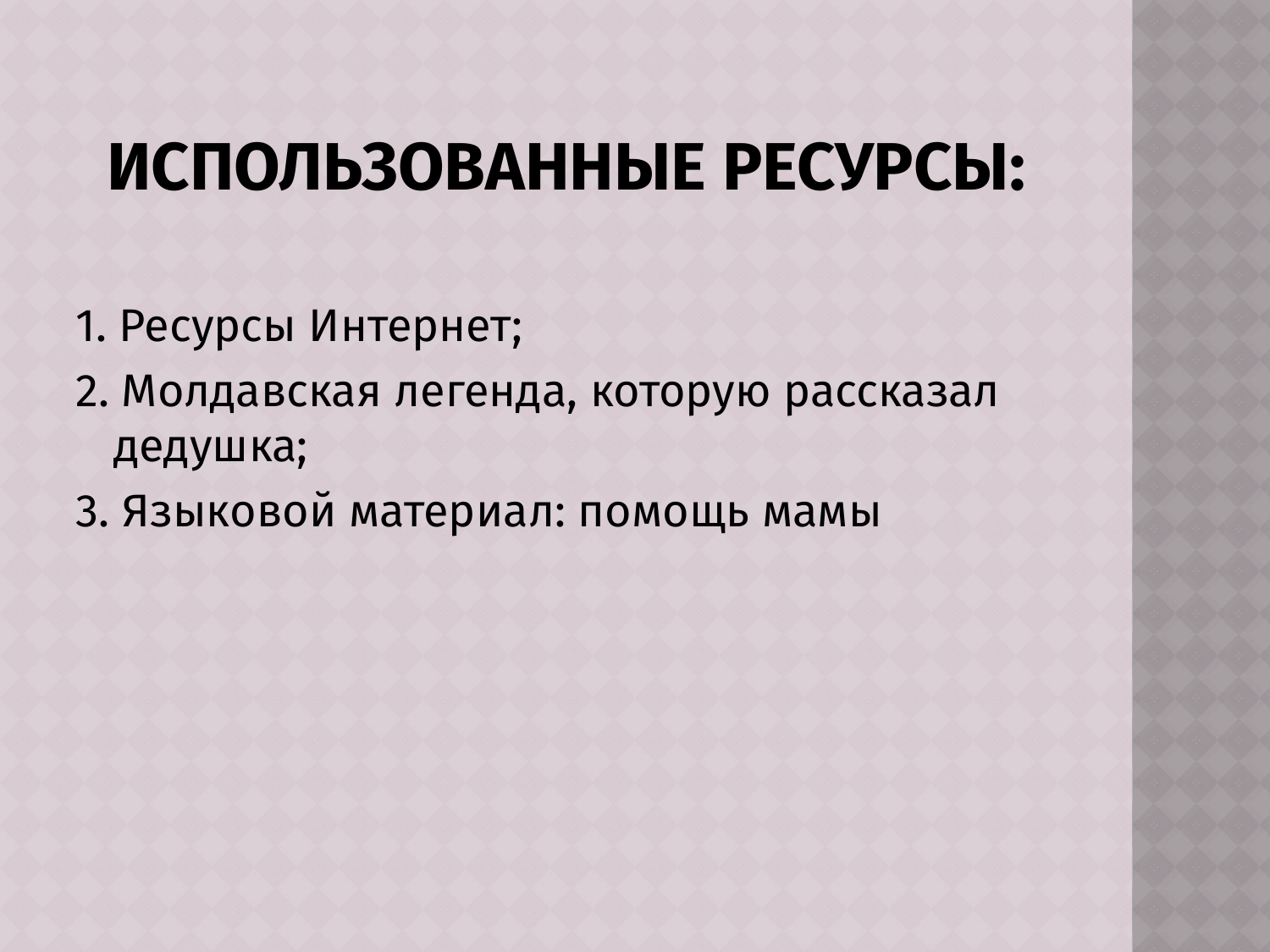

# Использованные ресурсы:

1. Ресурсы Интернет;
2. Молдавская легенда, которую рассказал дедушка;
3. Языковой материал: помощь мамы